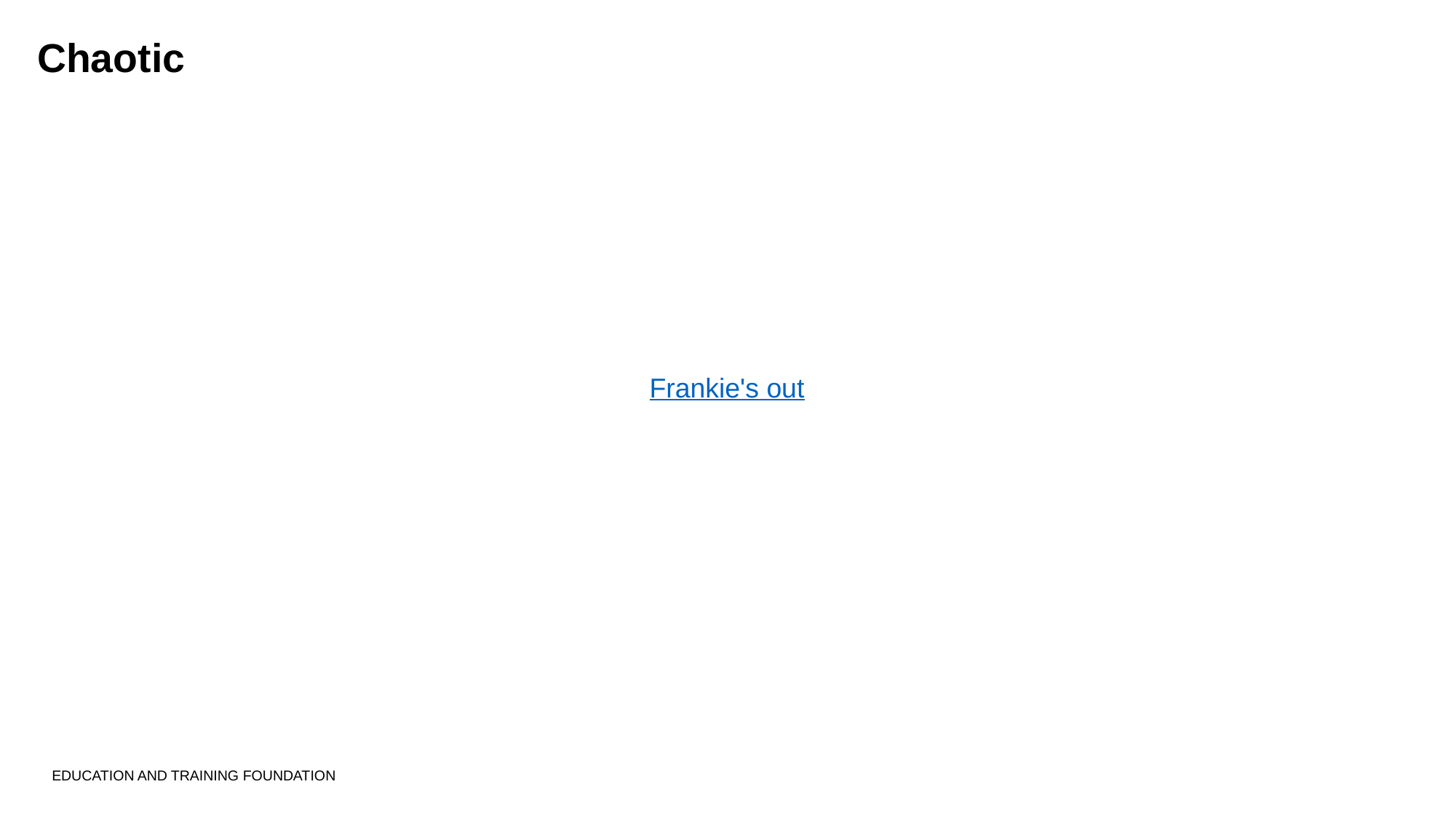

# Chaotic
Frankie's out
EDUCATION AND TRAINING FOUNDATION